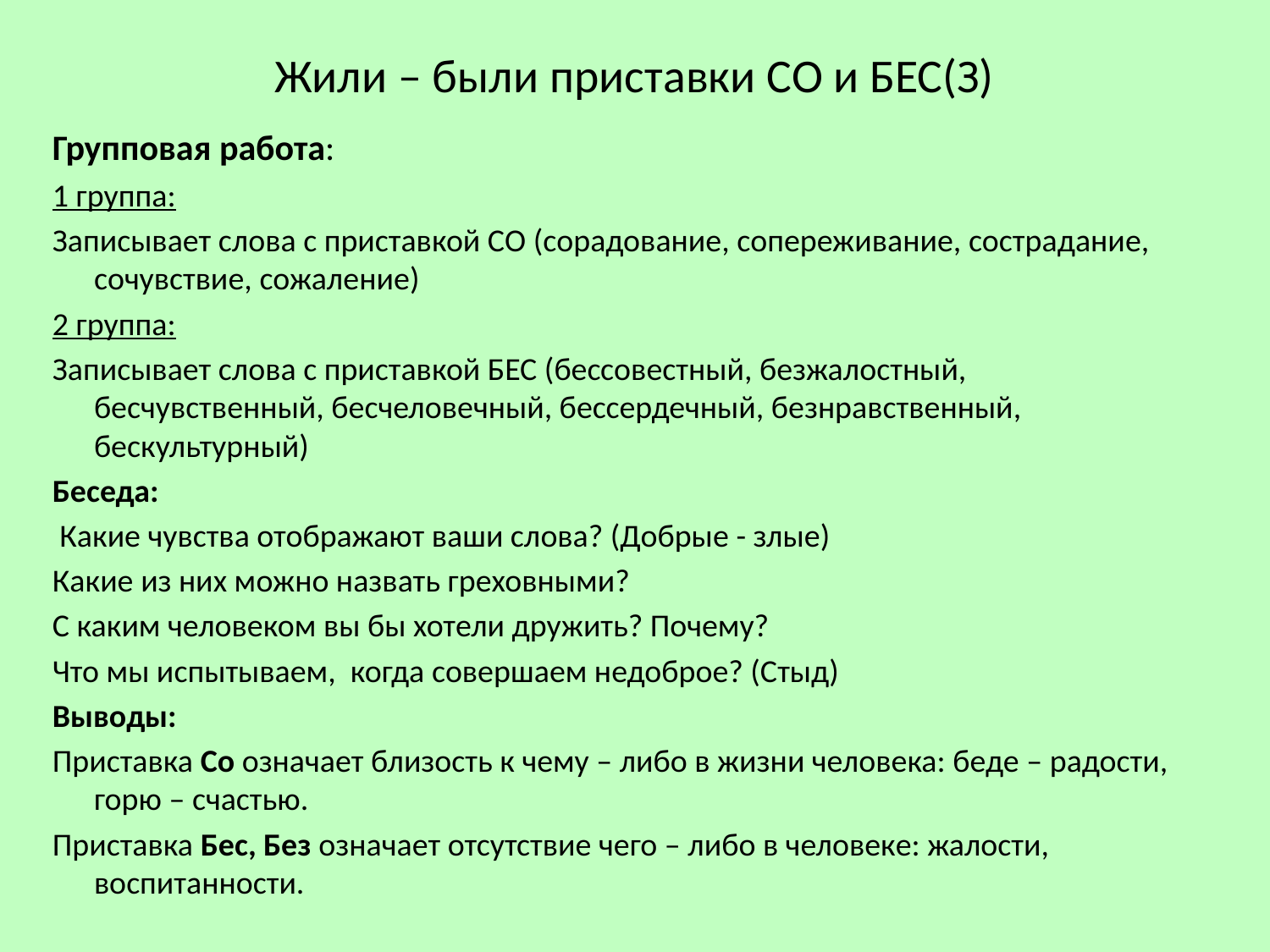

# Жили – были приставки СО и БЕС(З)
Групповая работа:
1 группа:
Записывает слова с приставкой СО (сорадование, сопереживание, сострадание, сочувствие, сожаление)
2 группа:
Записывает слова с приставкой БЕС (бессовестный, безжалостный, бесчувственный, бесчеловечный, бессердечный, безнравственный, бескультурный)
Беседа:
 Какие чувства отображают ваши слова? (Добрые - злые)
Какие из них можно назвать греховными?
С каким человеком вы бы хотели дружить? Почему?
Что мы испытываем,  когда совершаем недоброе? (Стыд)
Выводы:
Приставка Со означает близость к чему – либо в жизни человека: беде – радости, горю – счастью.
Приставка Бес, Без означает отсутствие чего – либо в человеке: жалости, воспитанности.